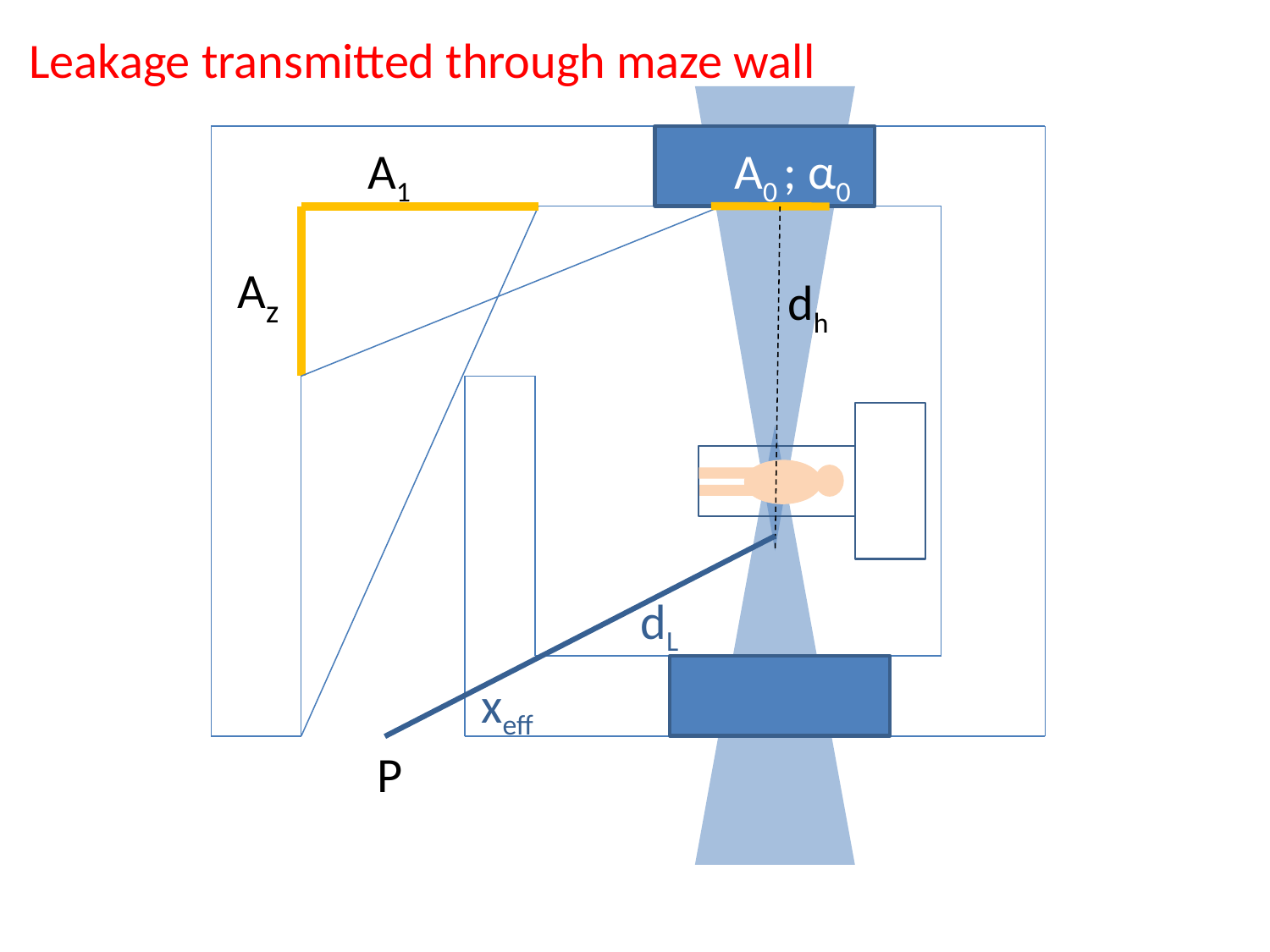

Leakage transmitted through maze wall

A0 ; α0

P
A1
Az
dh
dL
xeff